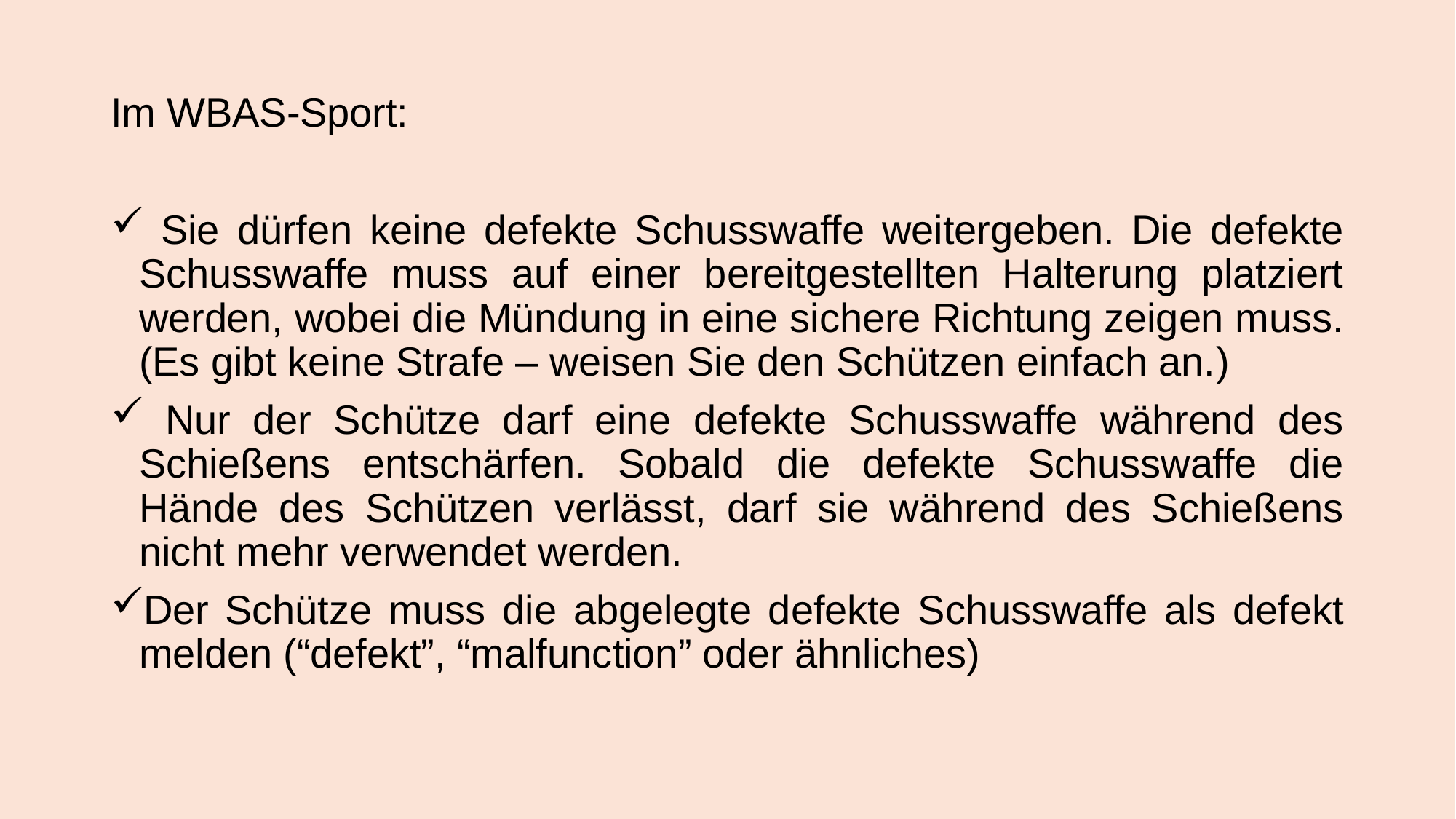

Im WBAS-Sport:

 Sie dürfen keine defekte Schusswaffe weitergeben. Die defekte Schusswaffe muss auf einer bereitgestellten Halterung platziert werden, wobei die Mündung in eine sichere Richtung zeigen muss. (Es gibt keine Strafe – weisen Sie den Schützen einfach an.)
 Nur der Schütze darf eine defekte Schusswaffe während des Schießens entschärfen. Sobald die defekte Schusswaffe die Hände des Schützen verlässt, darf sie während des Schießens nicht mehr verwendet werden.
Der Schütze muss die abgelegte defekte Schusswaffe als defekt melden (“defekt”, “malfunction” oder ähnliches)